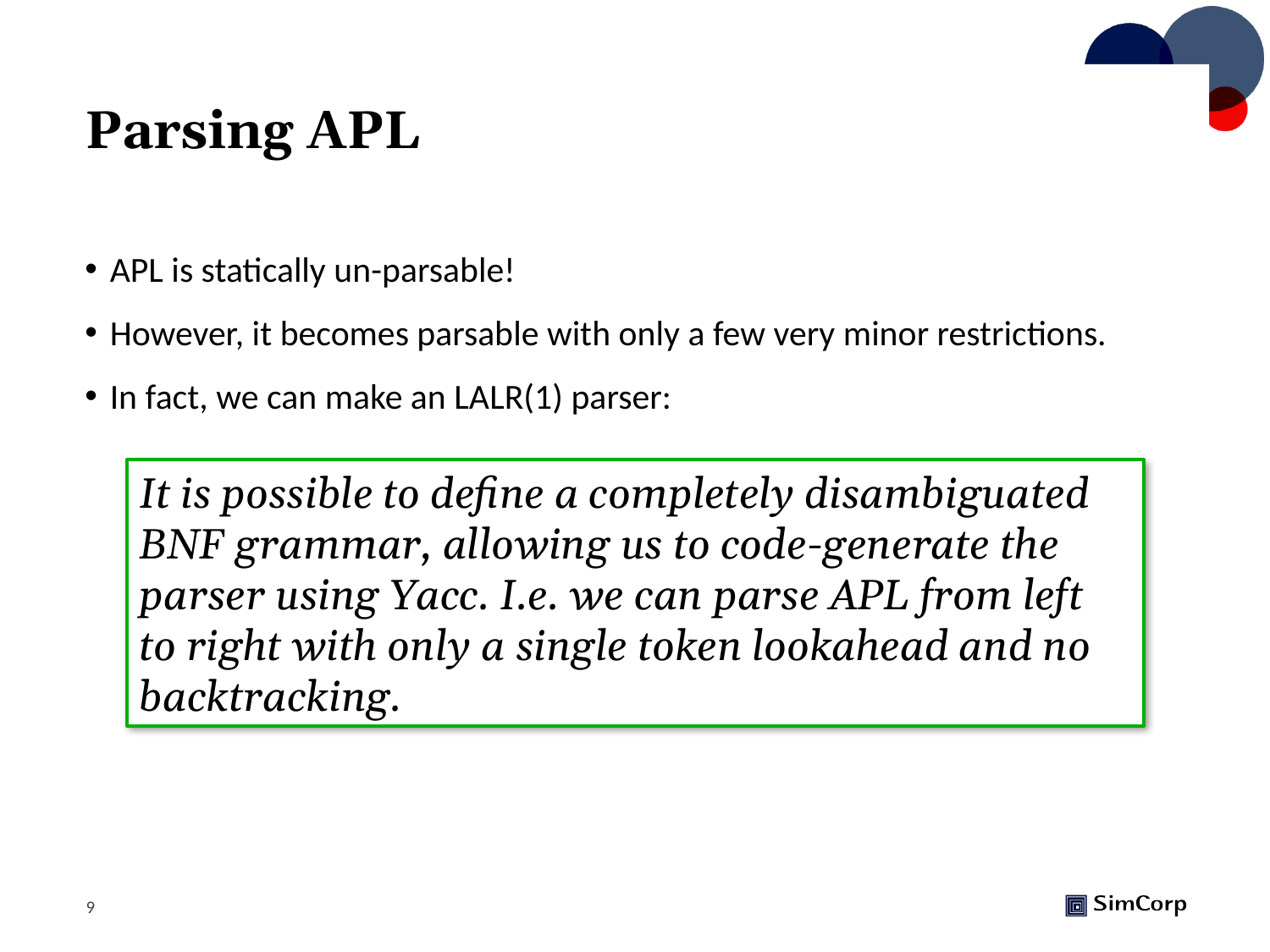

# Parsing APL
APL is statically un-parsable!
However, it becomes parsable with only a few very minor restrictions.
In fact, we can make an LALR(1) parser:

It is possible to define a completely disambiguated BNF grammar, allowing us to code-generate the parser using Yacc. I.e. we can parse APL from left to right with only a single token lookahead and no backtracking.
9